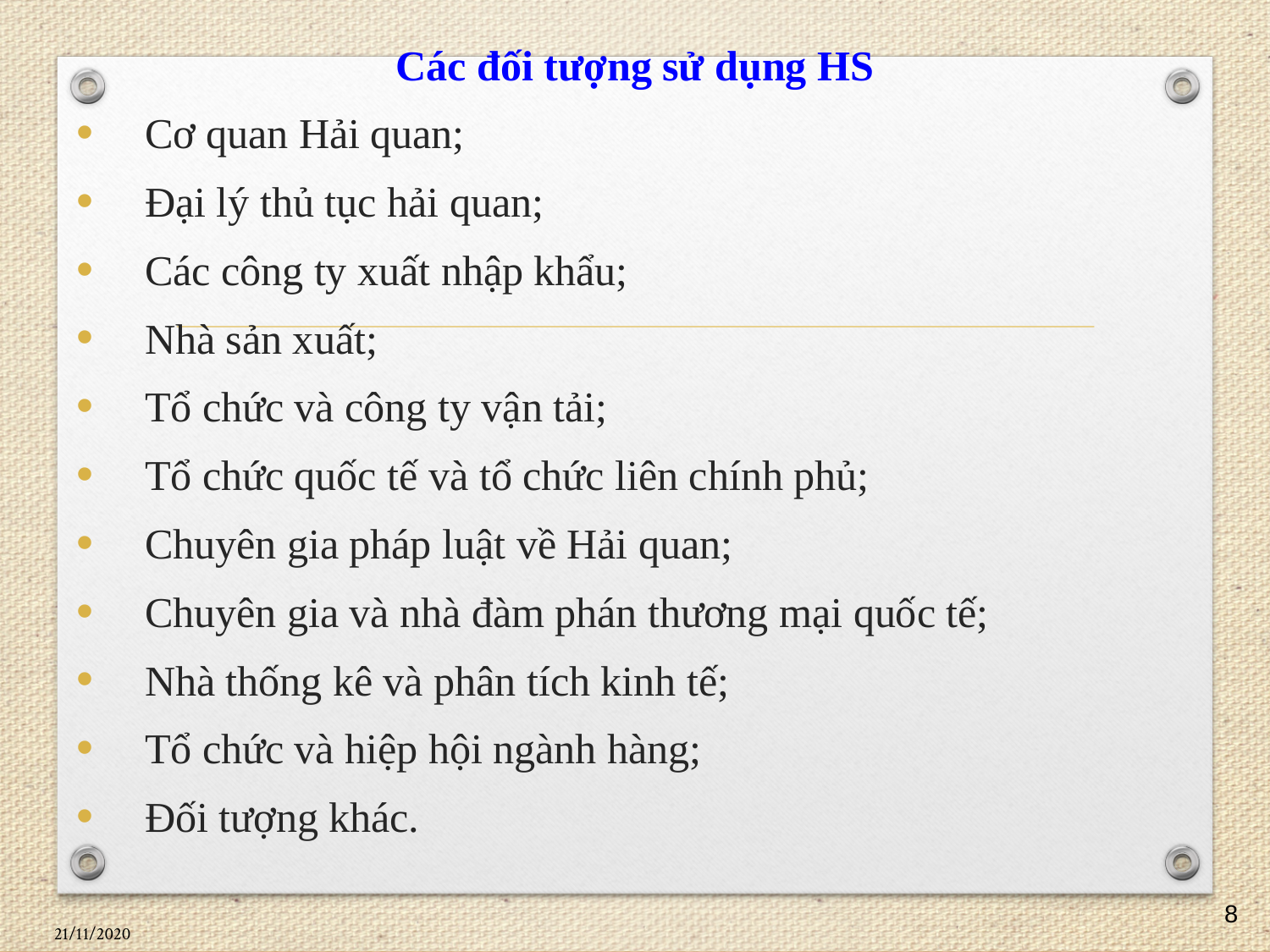

Các đối tượng sử dụng HS
Cơ quan Hải quan;
Đại lý thủ tục hải quan;
Các công ty xuất nhập khẩu;
Nhà sản xuất;
Tổ chức và công ty vận tải;
Tổ chức quốc tế và tổ chức liên chính phủ;
Chuyên gia pháp luật về Hải quan;
Chuyên gia và nhà đàm phán thương mại quốc tế;
Nhà thống kê và phân tích kinh tế;
Tổ chức và hiệp hội ngành hàng;
Đối tượng khác.

8
21/11/2020